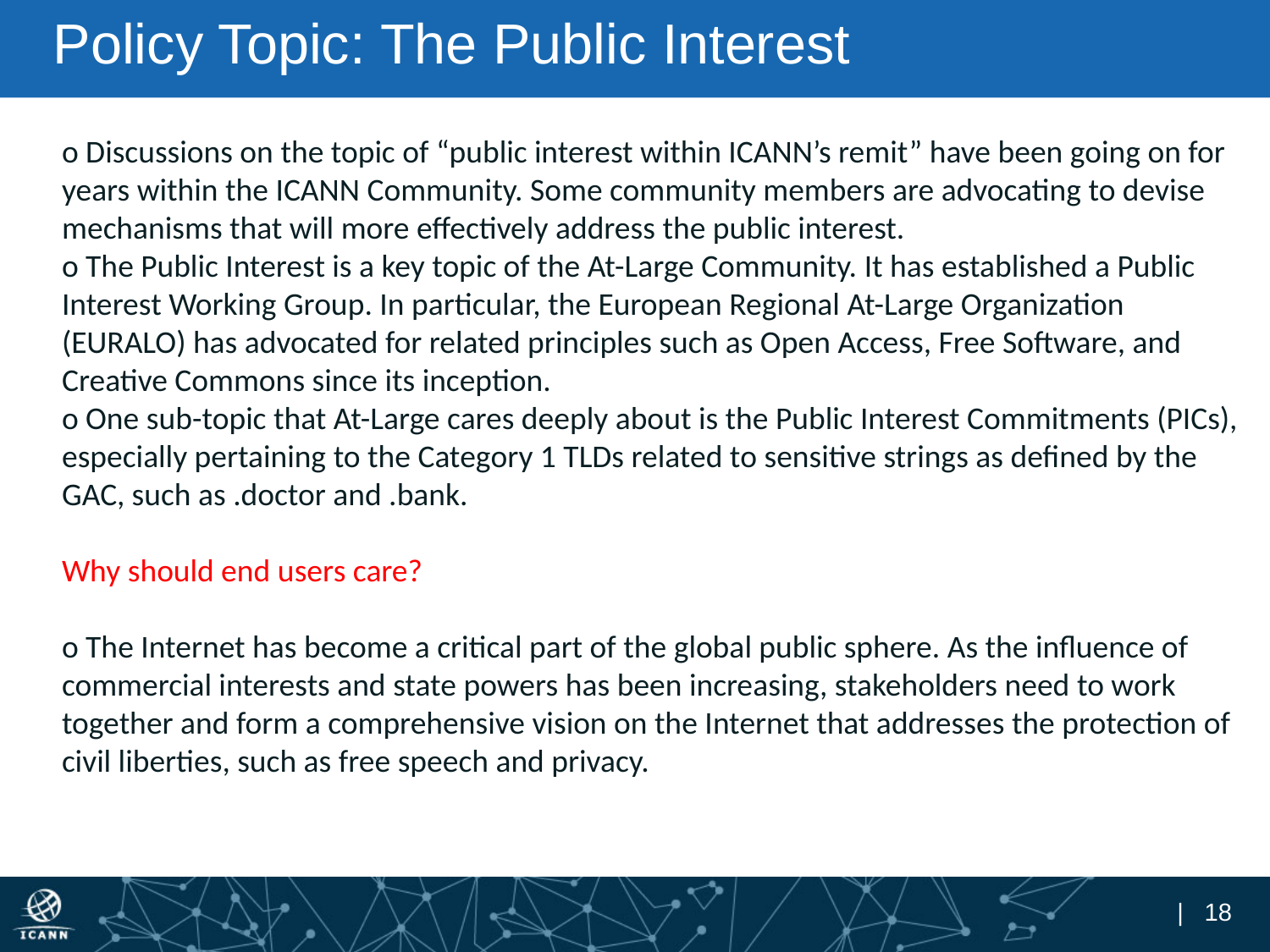

# Policy Topic: The Public Interest
o Discussions on the topic of “public interest within ICANN’s remit” have been going on for
years within the ICANN Community. Some community members are advocating to devise
mechanisms that will more effectively address the public interest.
o The Public Interest is a key topic of the At-Large Community. It has established a Public
Interest Working Group. In particular, the European Regional At-Large Organization
(EURALO) has advocated for related principles such as Open Access, Free Software, and
Creative Commons since its inception.
o One sub-topic that At-Large cares deeply about is the Public Interest Commitments (PICs),
especially pertaining to the Category 1 TLDs related to sensitive strings as defined by the
GAC, such as .doctor and .bank.

Why should end users care?

o The Internet has become a critical part of the global public sphere. As the influence of
commercial interests and state powers has been increasing, stakeholders need to work
together and form a comprehensive vision on the Internet that addresses the protection of
civil liberties, such as free speech and privacy.